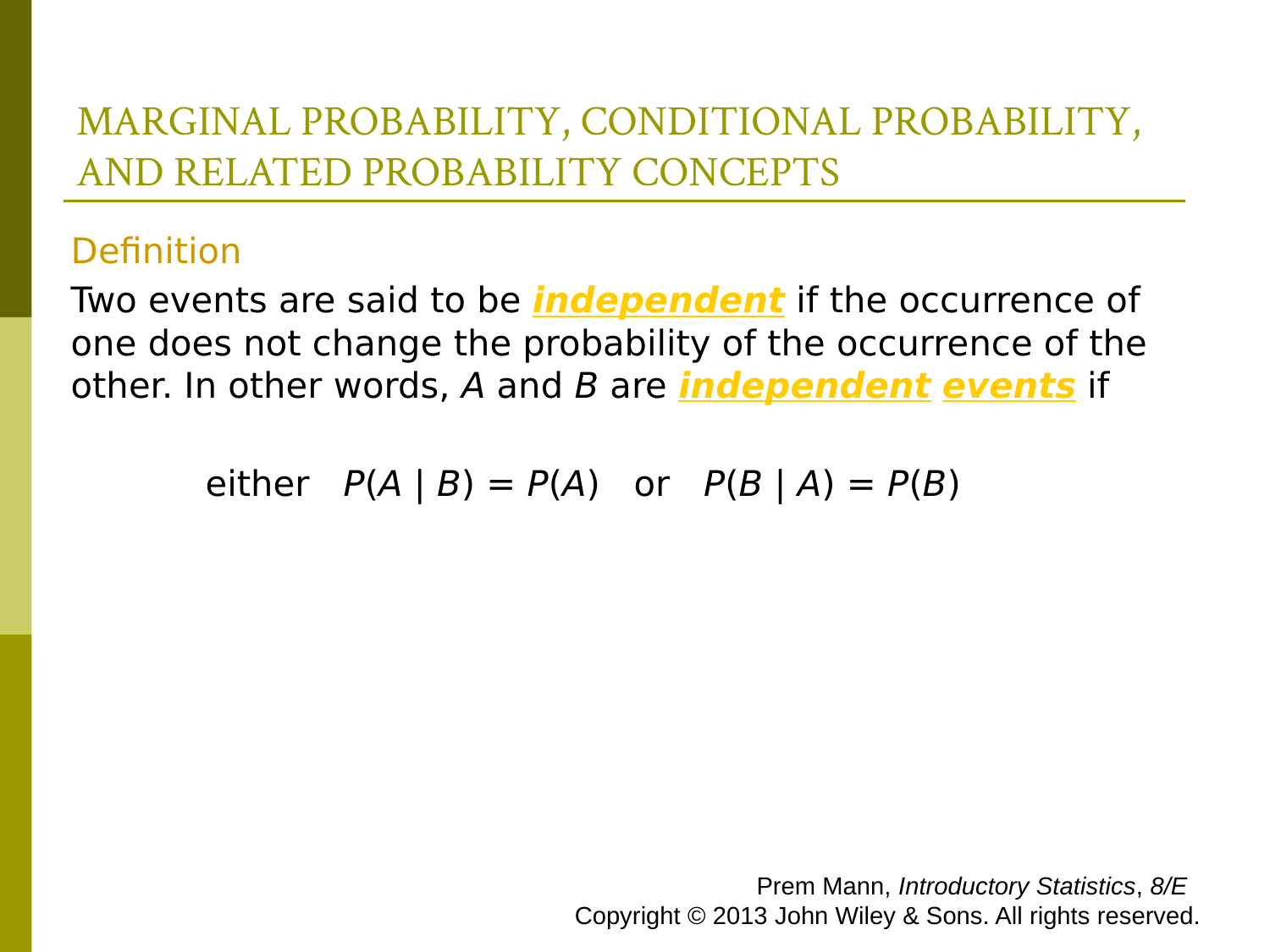

MARGINAL PROBABILITY, CONDITIONAL PROBABILITY, AND RELATED PROBABILITY CONCEPTS
Definition
Two events are said to be independent if the occurrence of one does not change the probability of the occurrence of the other. In other words, A and B are independent events if

            either   P(A | B) = P(A)   or   P(B | A) = P(B)

                          Prem Mann, Introductory Statistics, 8/E Copyright © 2013 John Wiley & Sons. All rights reserved.